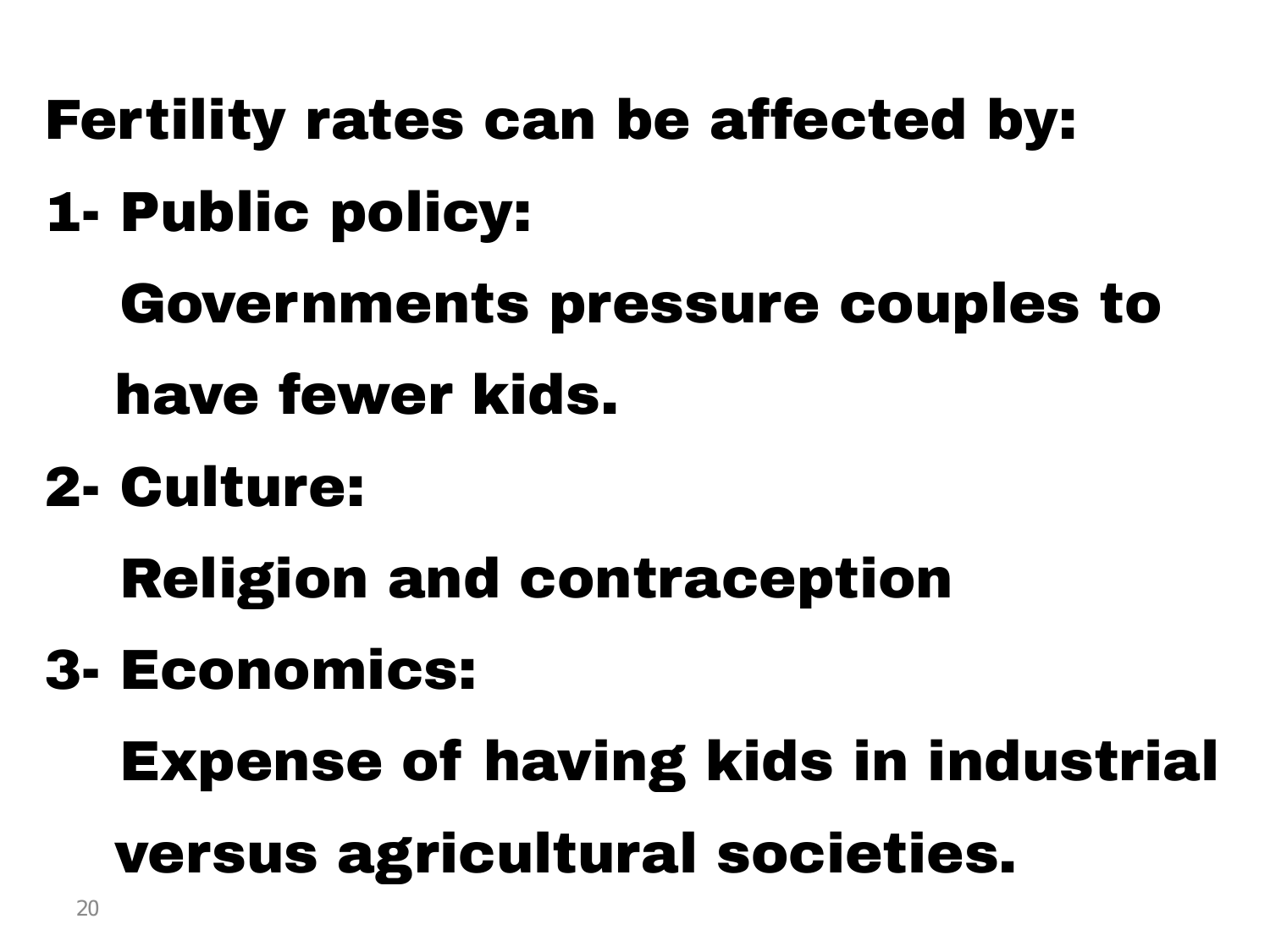

Fertility rates can be affected by:
1- Public policy:
    Governments pressure couples to have fewer kids.
2- Culture:
    Religion and contraception
3- Economics:
    Expense of having kids in industrial versus agricultural societies.
20